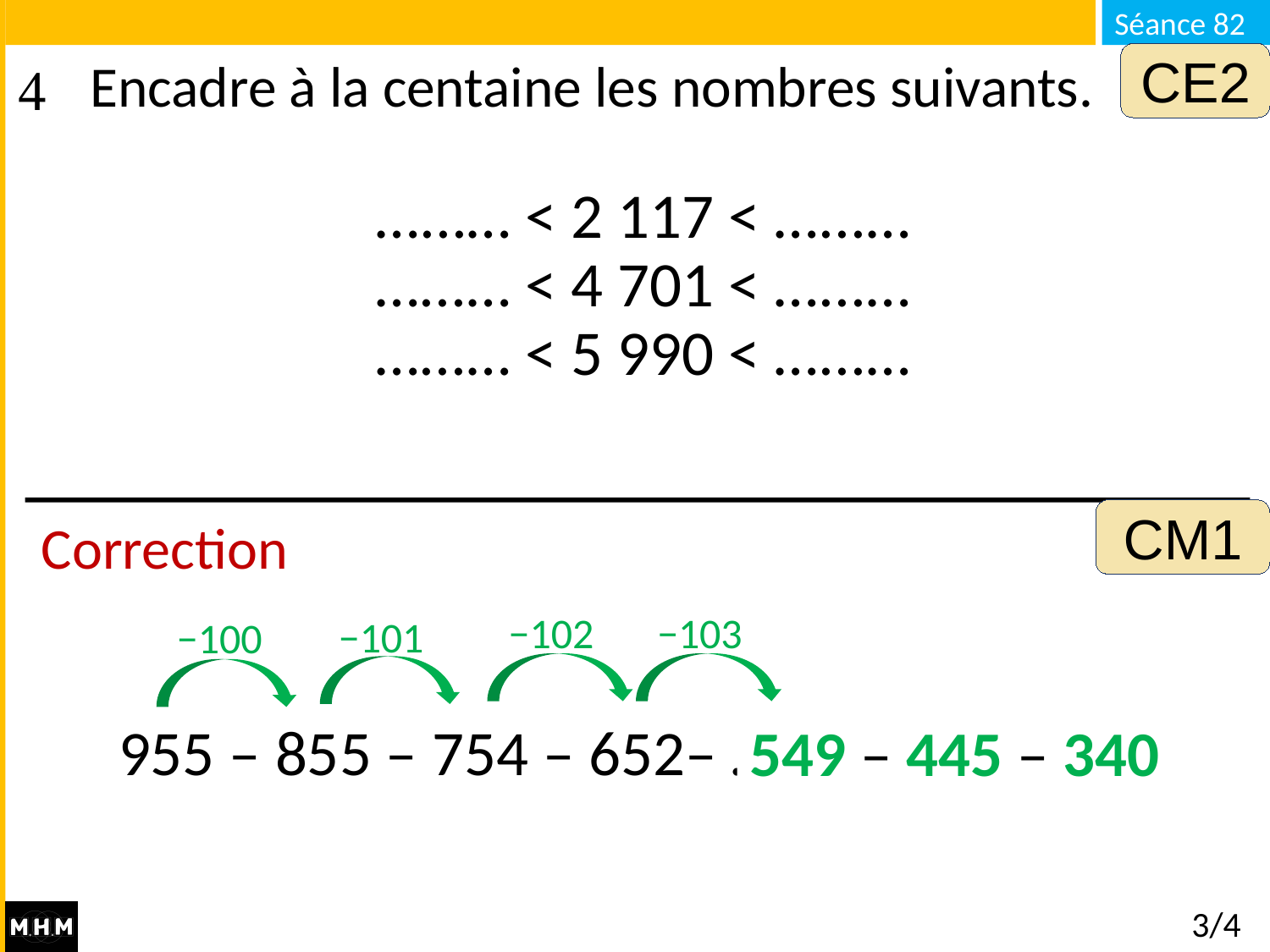

CE2
Encadre à la centaine les nombres suivants.
  …...… < 2 117 < …...…
  …...… < 4 701 < …...…
  …...… < 5 990 < …...…
CM1

# Correction
−102

−103

−101

−100

955 – 855 – 754 – 652– … –
549 – 445 – 340
3/4